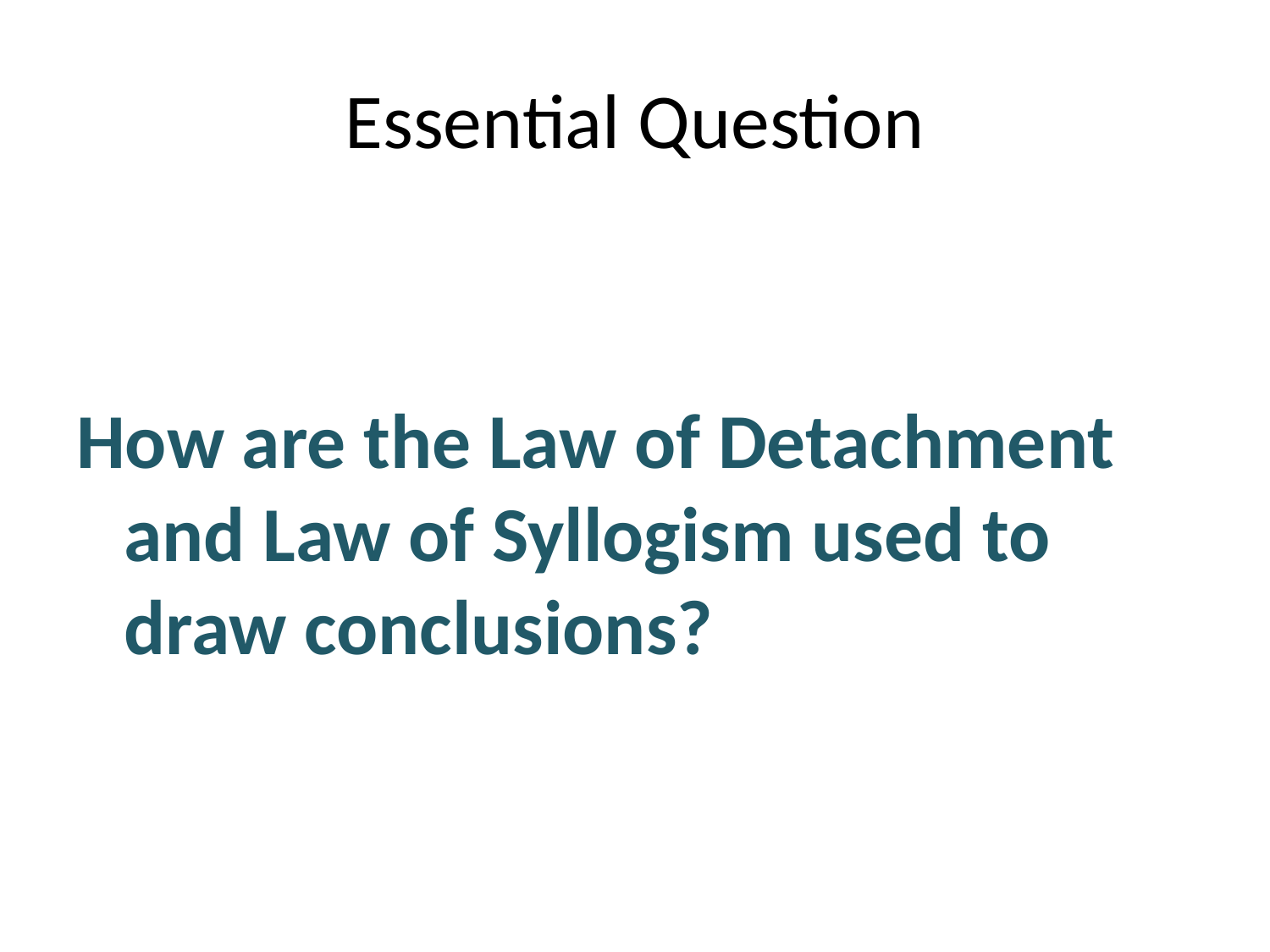

# Essential Question

How are the Law of Detachment and Law of Syllogism used to draw conclusions?